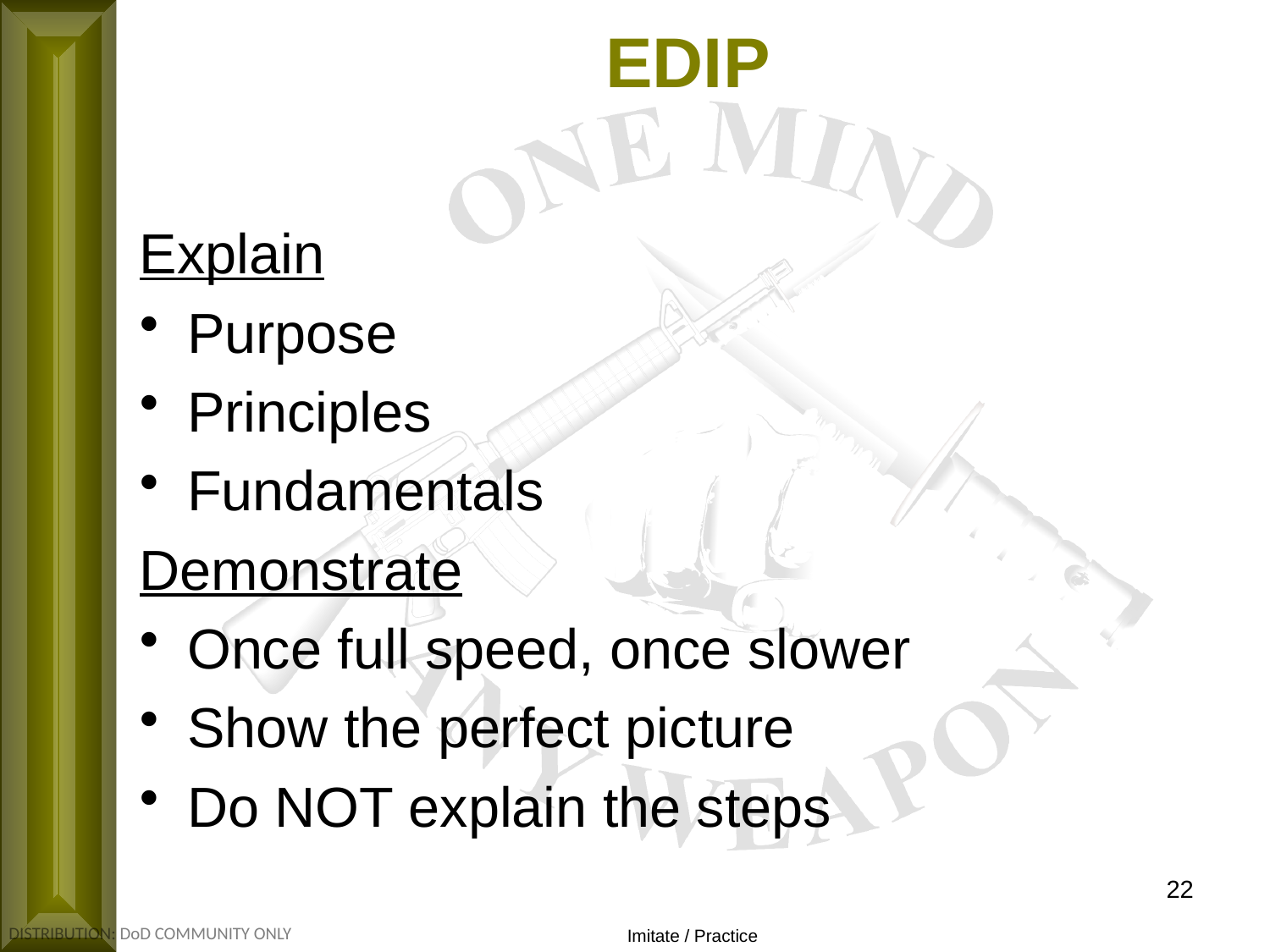

EDIP
Explain
Purpose
Principles
Fundamentals
Demonstrate
Once full speed, once slower
Show the perfect picture
Do NOT explain the steps
22
Imitate / Practice